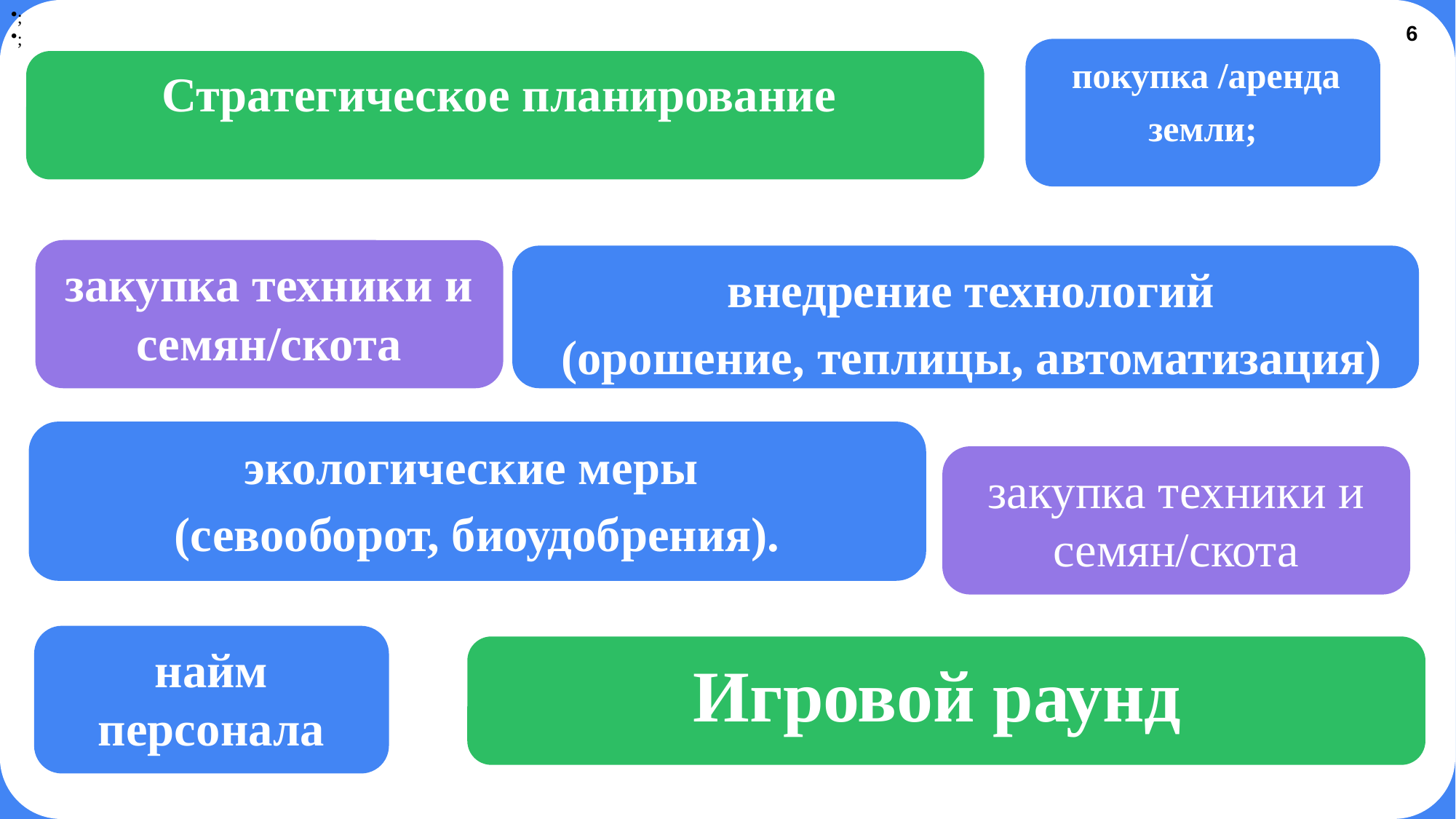

;
;
6
 покупка /аренда
земли;

Стратегическое планирование
закупка техники и семян/скота
 внедрение технологий
 (орошение, теплицы, автоматизация)

экологические меры
(севооборот, биоудобрения).

закупка техники и семян/скота
найм персонала

Игровой раунд